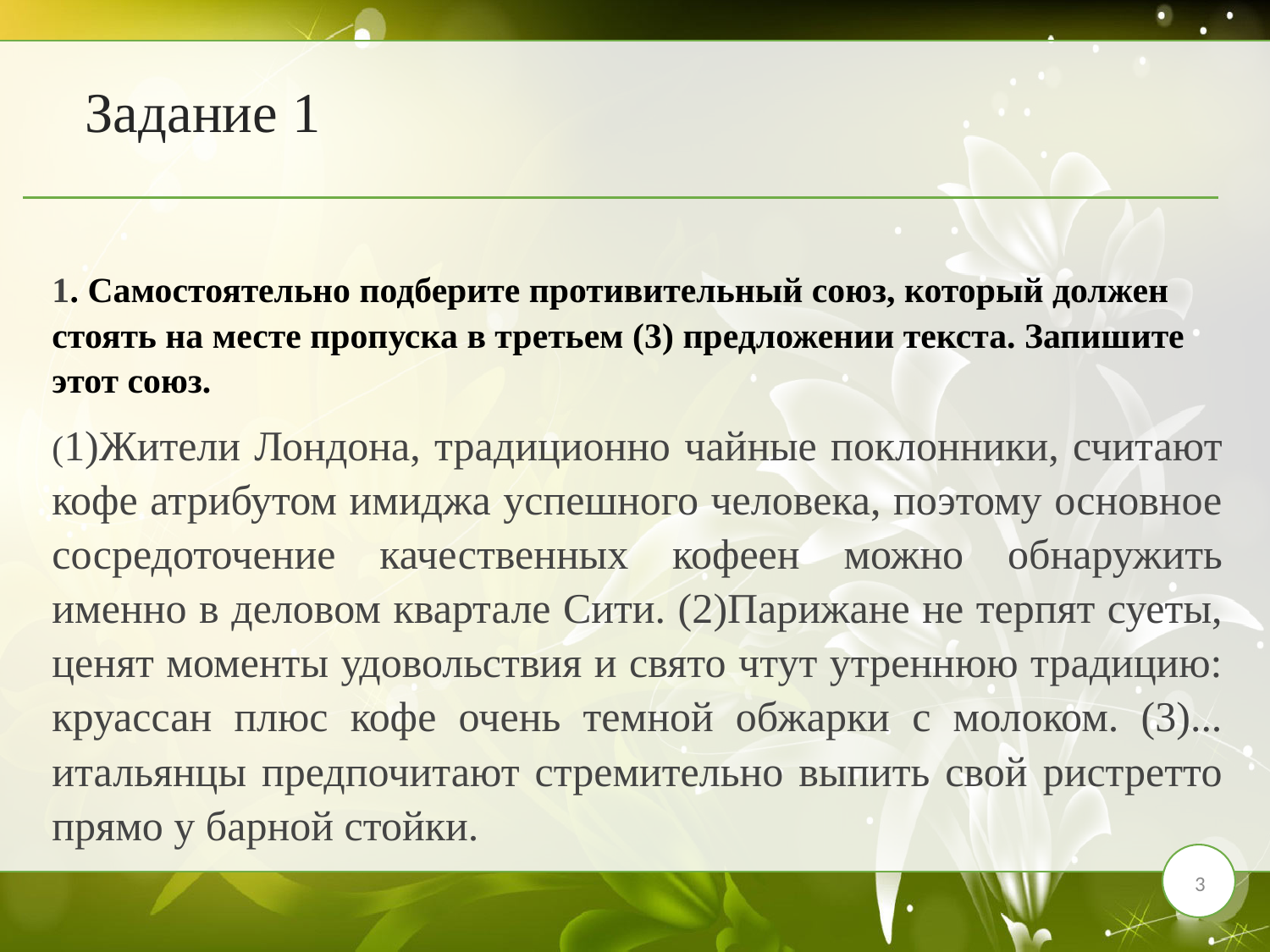

Задание 1
1. Самостоятельно подберите противительный союз, который должен стоять на месте пропуска в третьем (3) предложении текста. Запишите этот союз.
(1)Жители Лондона, традиционно чайные поклонники, считают кофе атрибутом имиджа успешного человека, поэтому основное сосредоточение качественных кофеен можно обнаружить именно в деловом квартале Сити. (2)Парижане не терпят суеты, ценят моменты удовольствия и свято чтут утреннюю традицию: круассан плюс кофе очень темной обжарки с молоком. (3)... итальянцы предпочитают стремительно выпить свой ристретто прямо у барной стойки.

3